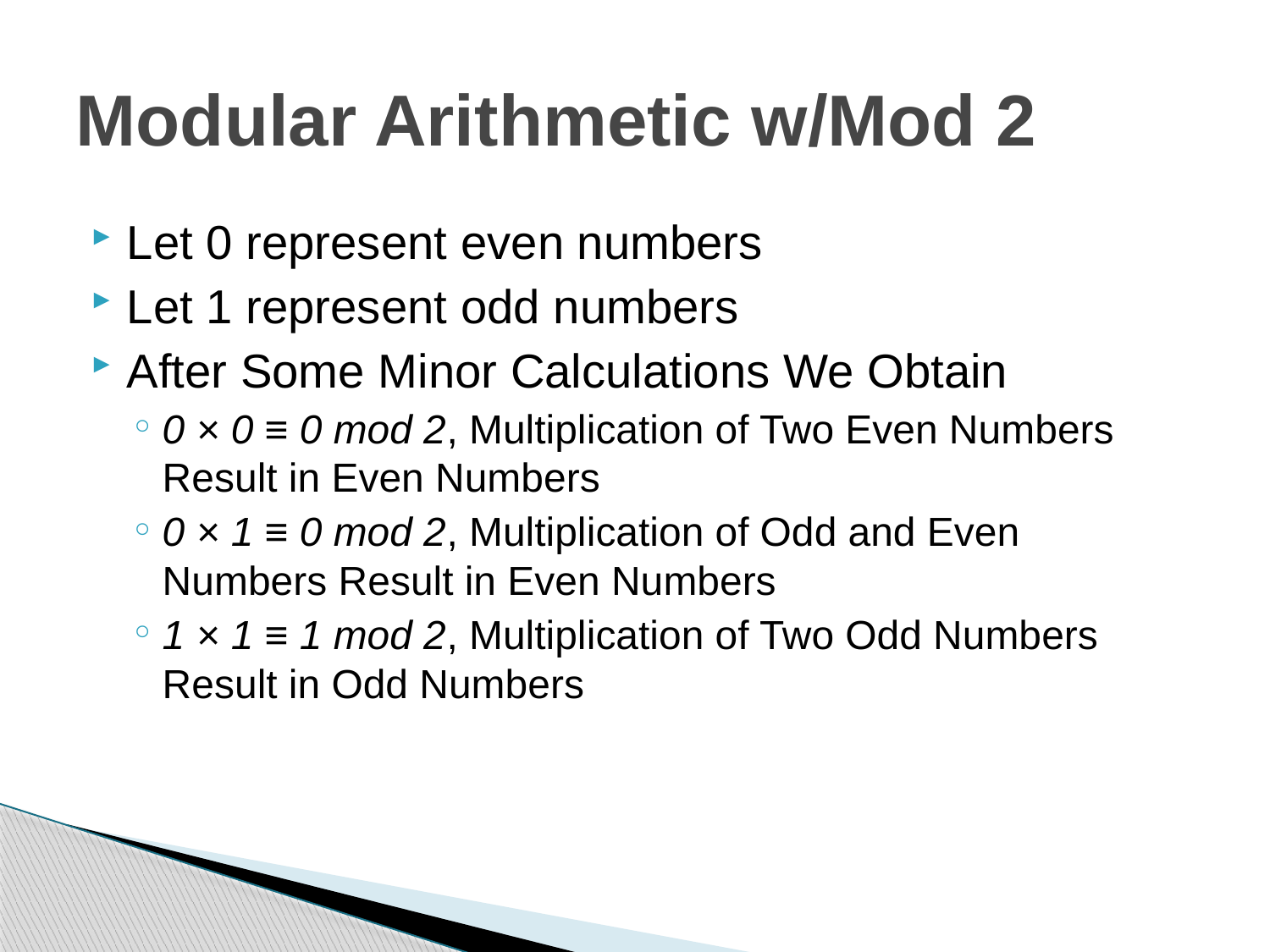

# Modular Arithmetic w/Mod 2
Let 0 represent even numbers
Let 1 represent odd numbers
After Some Minor Calculations We Obtain
0 × 0 ≡ 0 mod 2, Multiplication of Two Even Numbers Result in Even Numbers
0 × 1 ≡ 0 mod 2, Multiplication of Odd and Even Numbers Result in Even Numbers
1 × 1 ≡ 1 mod 2, Multiplication of Two Odd Numbers Result in Odd Numbers